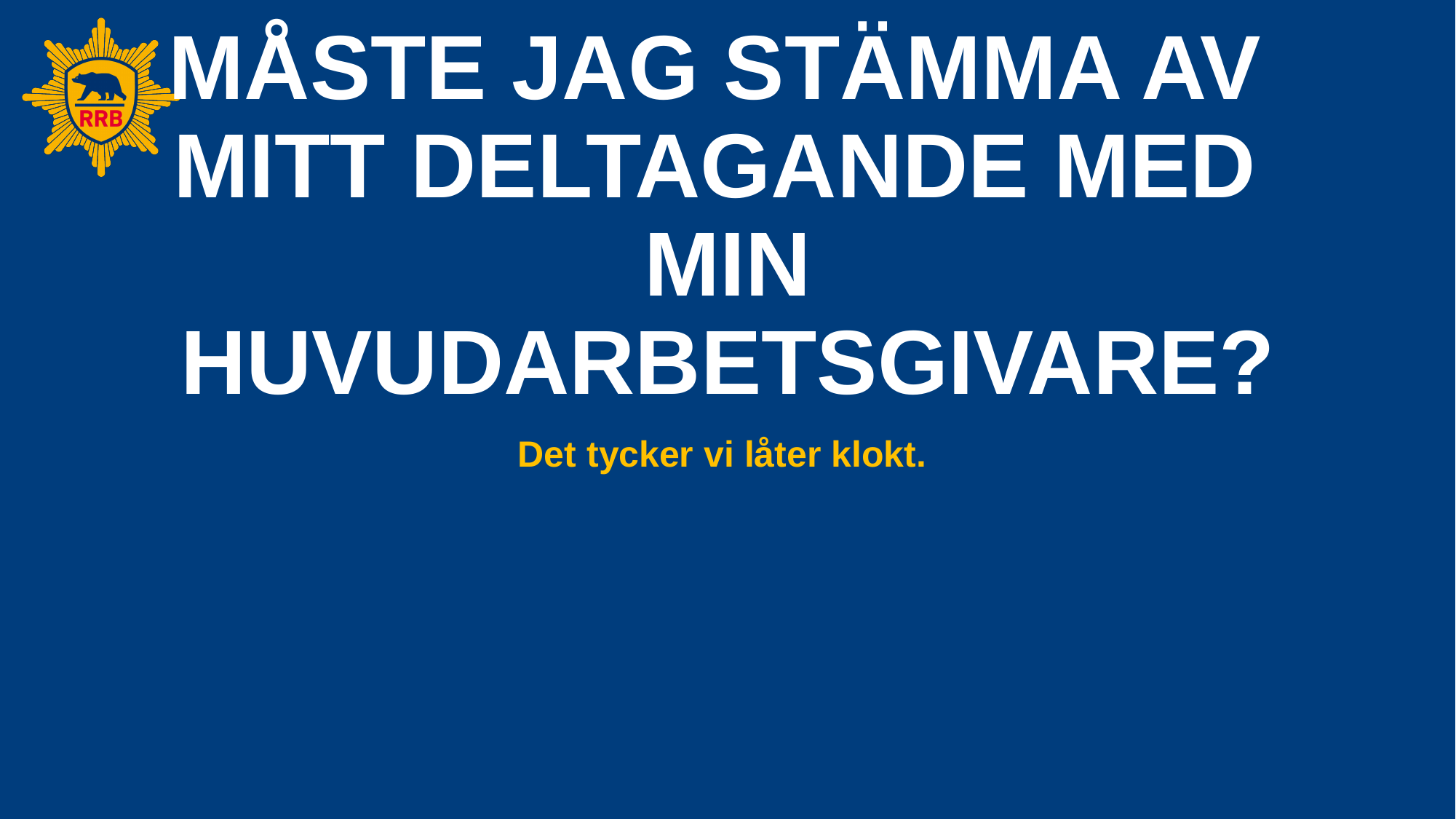

# MÅSTE JAG STÄMMA AV MITT DELTAGANDE MED MIN HUVUDARBETSGIVARE?
Det tycker vi låter klokt.